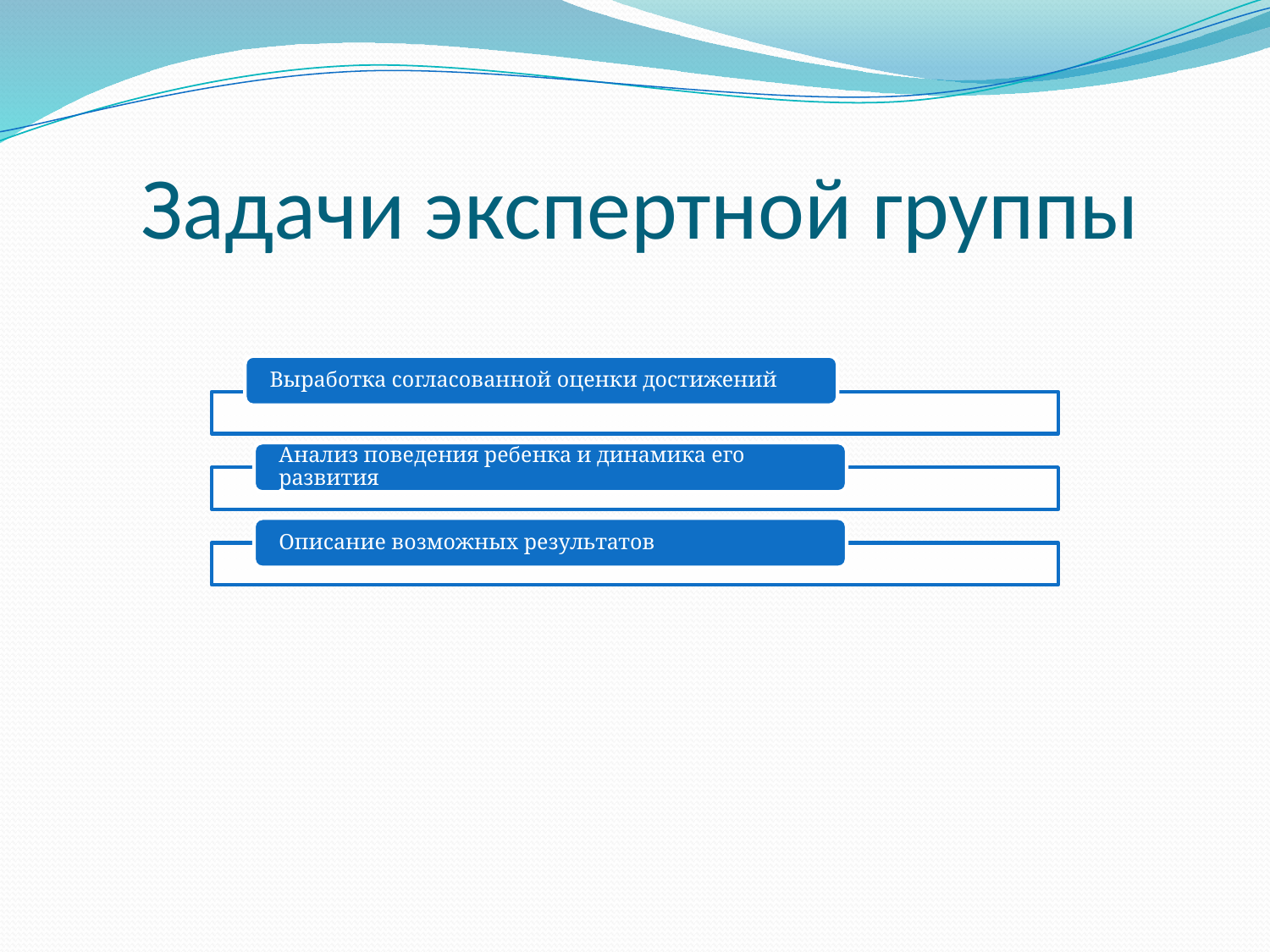

# Задачи экспертной группы
Выработка согласованной оценки достижений
Анализ поведения ребенка и динамика его развития
Описание возможных результатов